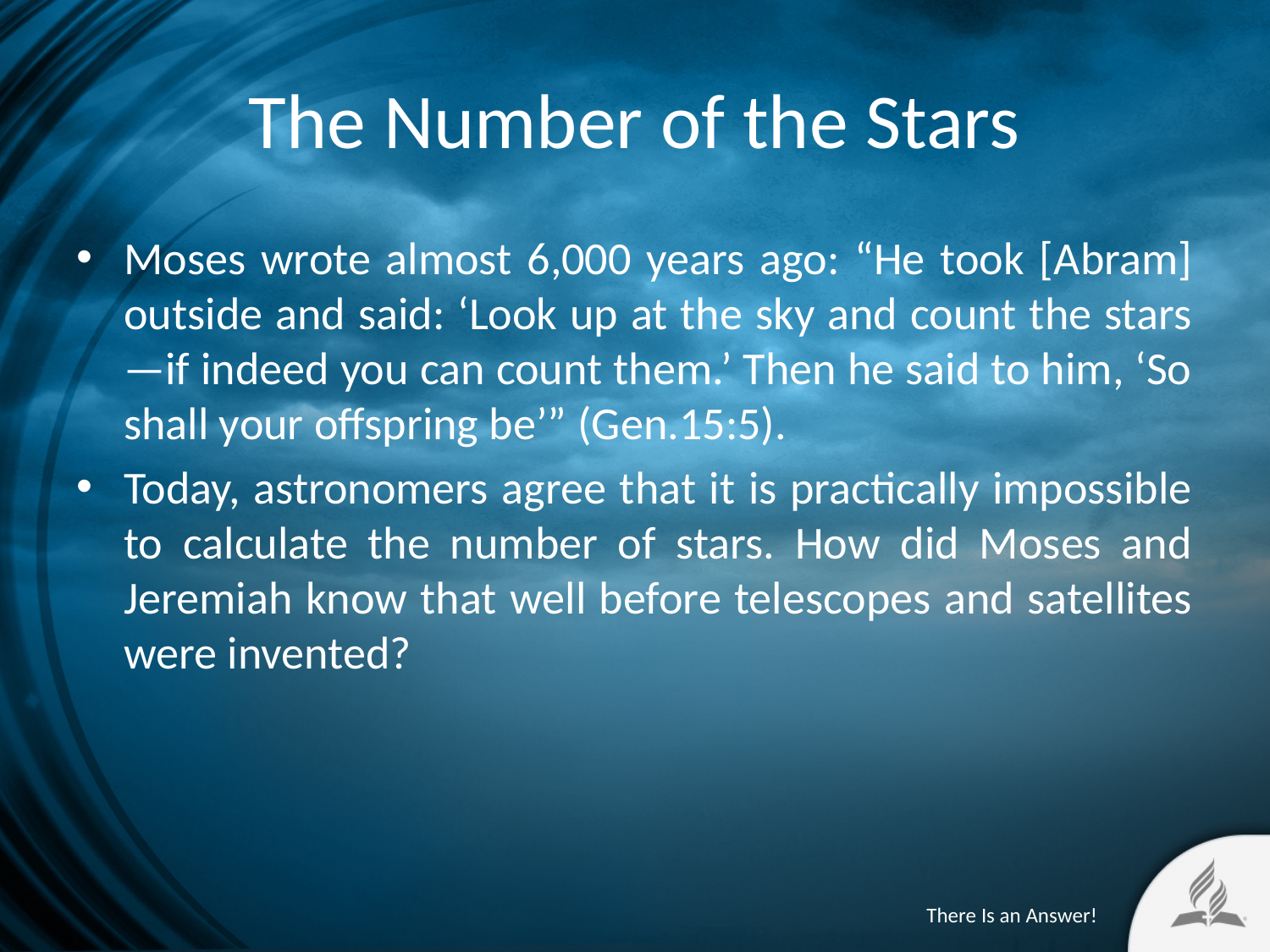

# The Number of the Stars
Moses wrote almost 6,000 years ago: “He took [Abram] outside and said: ‘Look up at the sky and count the stars—if indeed you can count them.’ Then he said to him, ‘So shall your offspring be’” (Gen.15:5).
Today, astronomers agree that it is practically impossible to calculate the number of stars. How did Moses and Jeremiah know that well before telescopes and satellites were invented?
There Is an Answer!